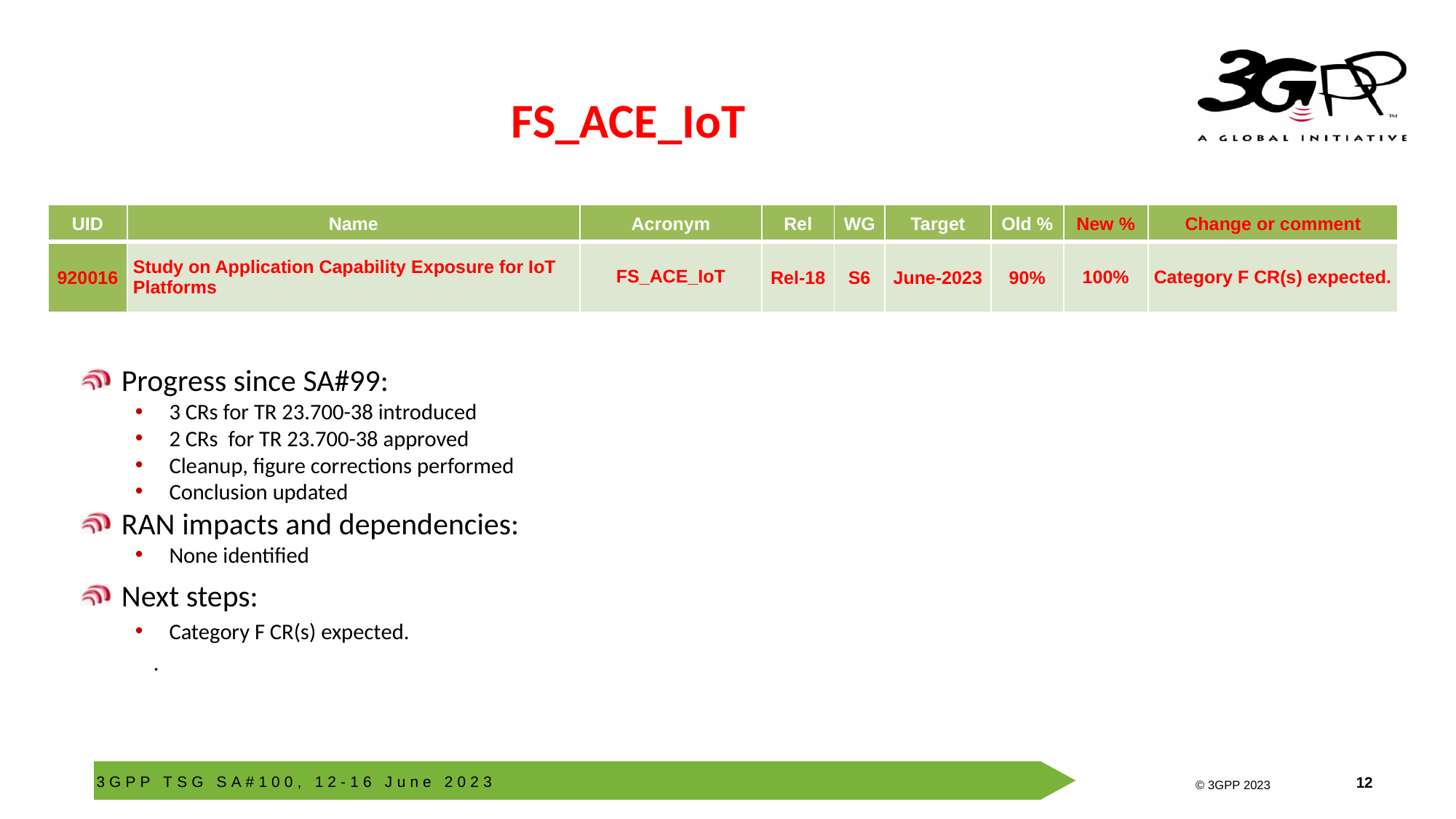

# FS_ACE_IoT
| UID | Name | Acronym | Rel | WG | Target | Old % | New % | Change or comment |
| --- | --- | --- | --- | --- | --- | --- | --- | --- |
| 920016 | Study on Application Capability Exposure for IoT Platforms | FS\_ACE\_IoT | Rel-18 | S6 | June-2023 | 90% | 100% | Category F CR(s) expected. |
Progress since SA#99:
3 CRs for TR 23.700-38 introduced
2 CRs  for TR 23.700-38 approved
Cleanup, figure corrections performed
Conclusion updated
RAN impacts and dependencies:
None identified
Next steps:
Category F CR(s) expected.
.